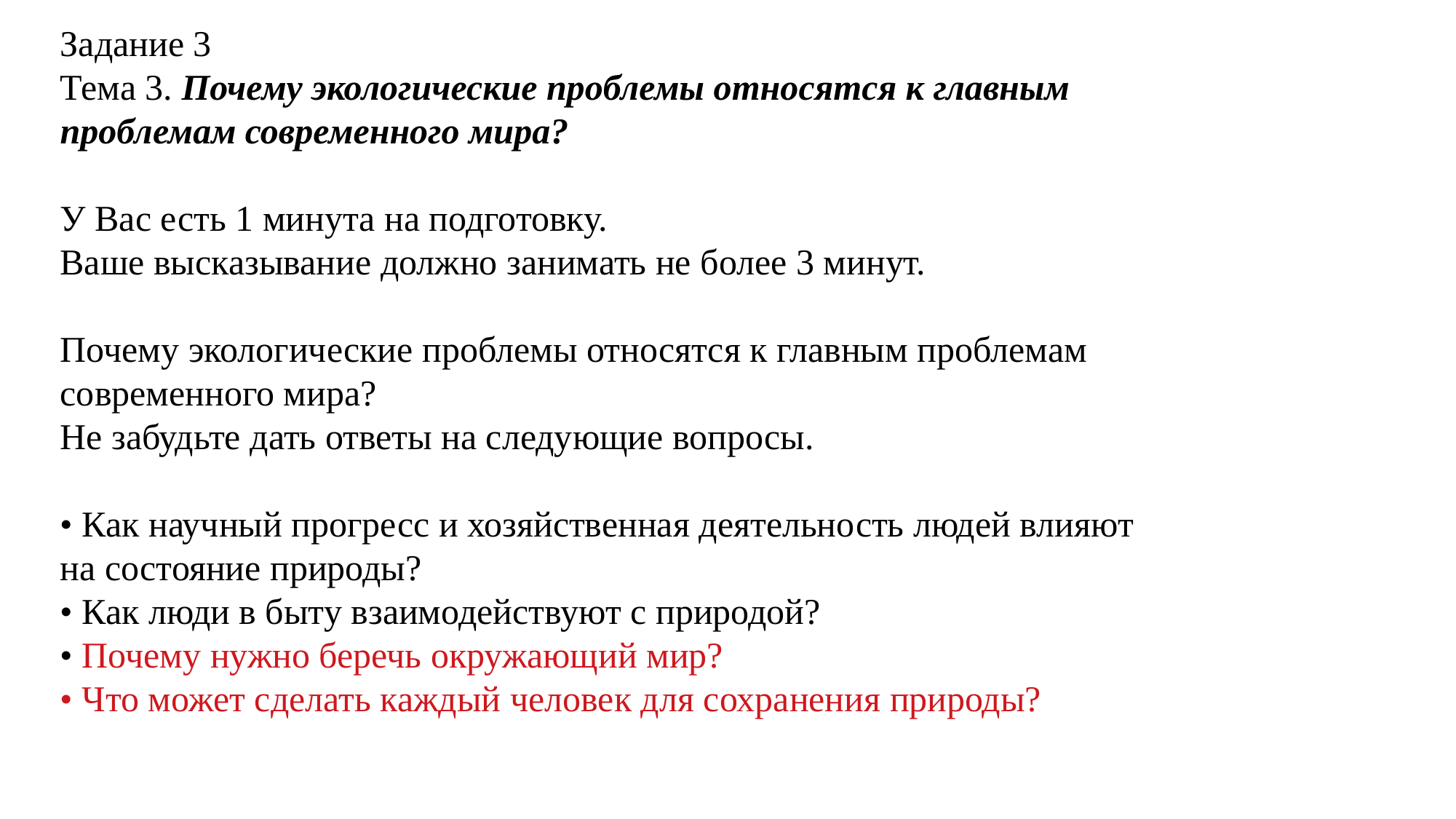

Задание 3
Тема 3. Почему экологические проблемы относятся к главным проблемам современного мира?

У Вас есть 1 минута на подготовку.
Ваше высказывание должно занимать не более 3 минут.

Почему экологические проблемы относятся к главным проблемам современного мира?
Не забудьте дать ответы на следующие вопросы.

• Как научный прогресс и хозяйственная деятельность людей влияют на состояние природы?
• Как люди в быту взаимодействуют с природой?
• Почему нужно беречь окружающий мир?
• Что может сделать каждый человек для сохранения природы?